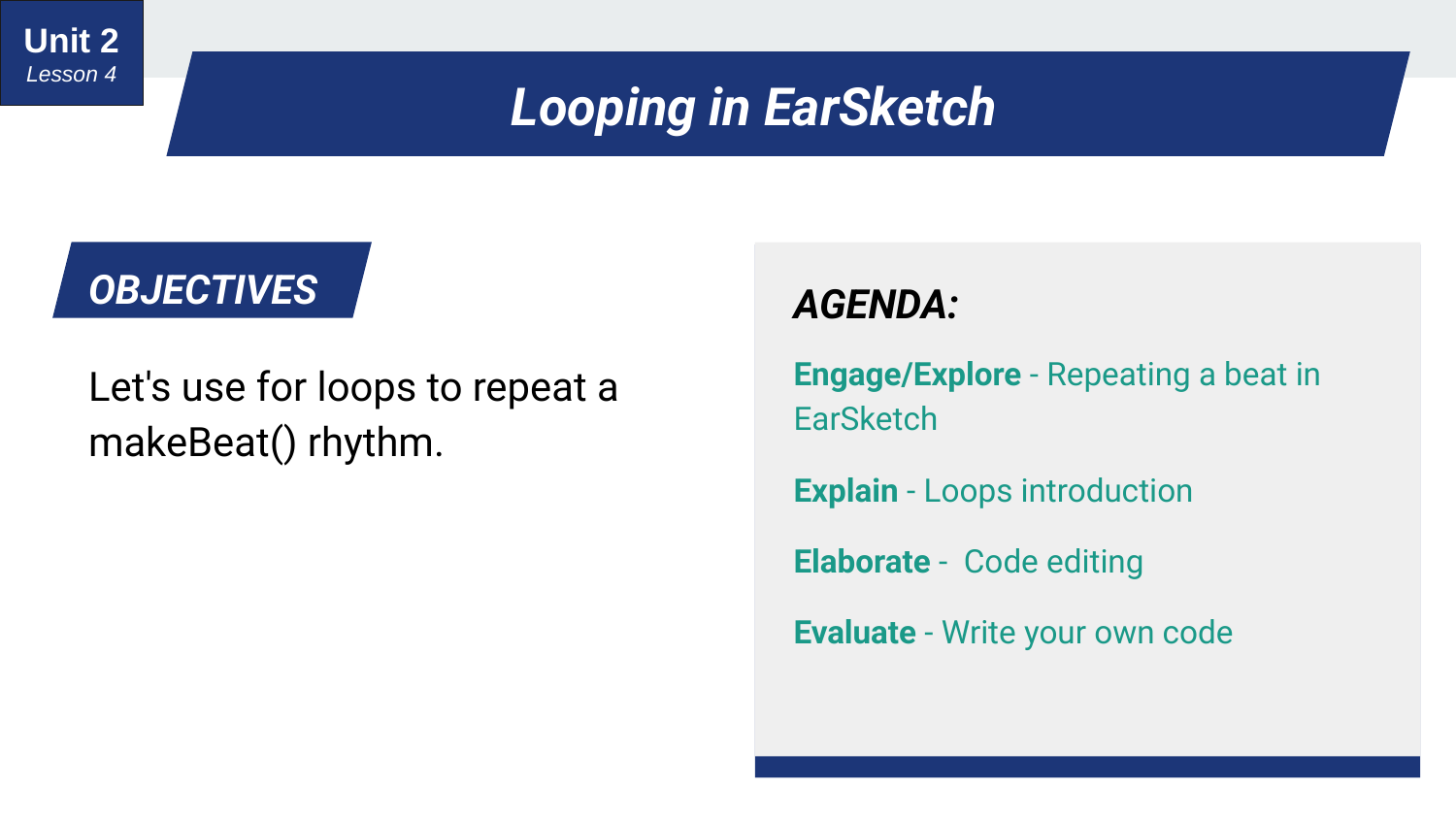

Unit 2
Lesson 4

# Looping in EarSketch

OBJECTIVES

AGENDA:
Engage/Explore - Repeating a beat in EarSketch
Explain - Loops introduction
Elaborate -  Code editing
Evaluate - Write your own code
Let's use for loops to repeat a makeBeat() rhythm.